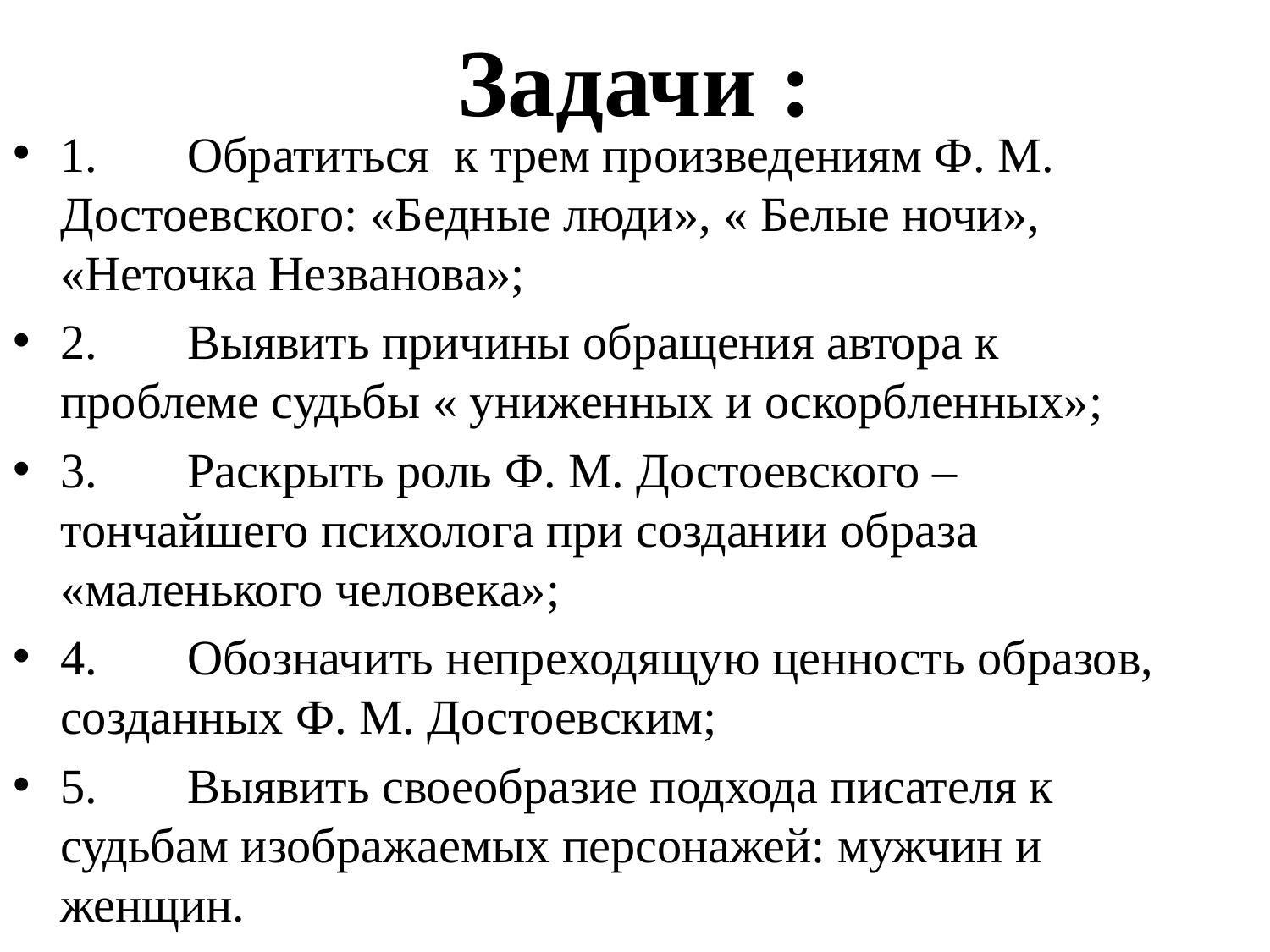

# Задачи :
1.	Обратиться  к трем произведениям Ф. М. Достоевского: «Бедные люди», « Белые ночи», «Неточка Незванова»;
2.	Выявить причины обращения автора к проблеме судьбы « униженных и оскорбленных»;
3.	Раскрыть роль Ф. М. Достоевского – тончайшего психолога при создании образа «маленького человека»;
4.	Обозначить непреходящую ценность образов, созданных Ф. М. Достоевским;
5.	Выявить своеобразие подхода писателя к судьбам изображаемых персонажей: мужчин и женщин.